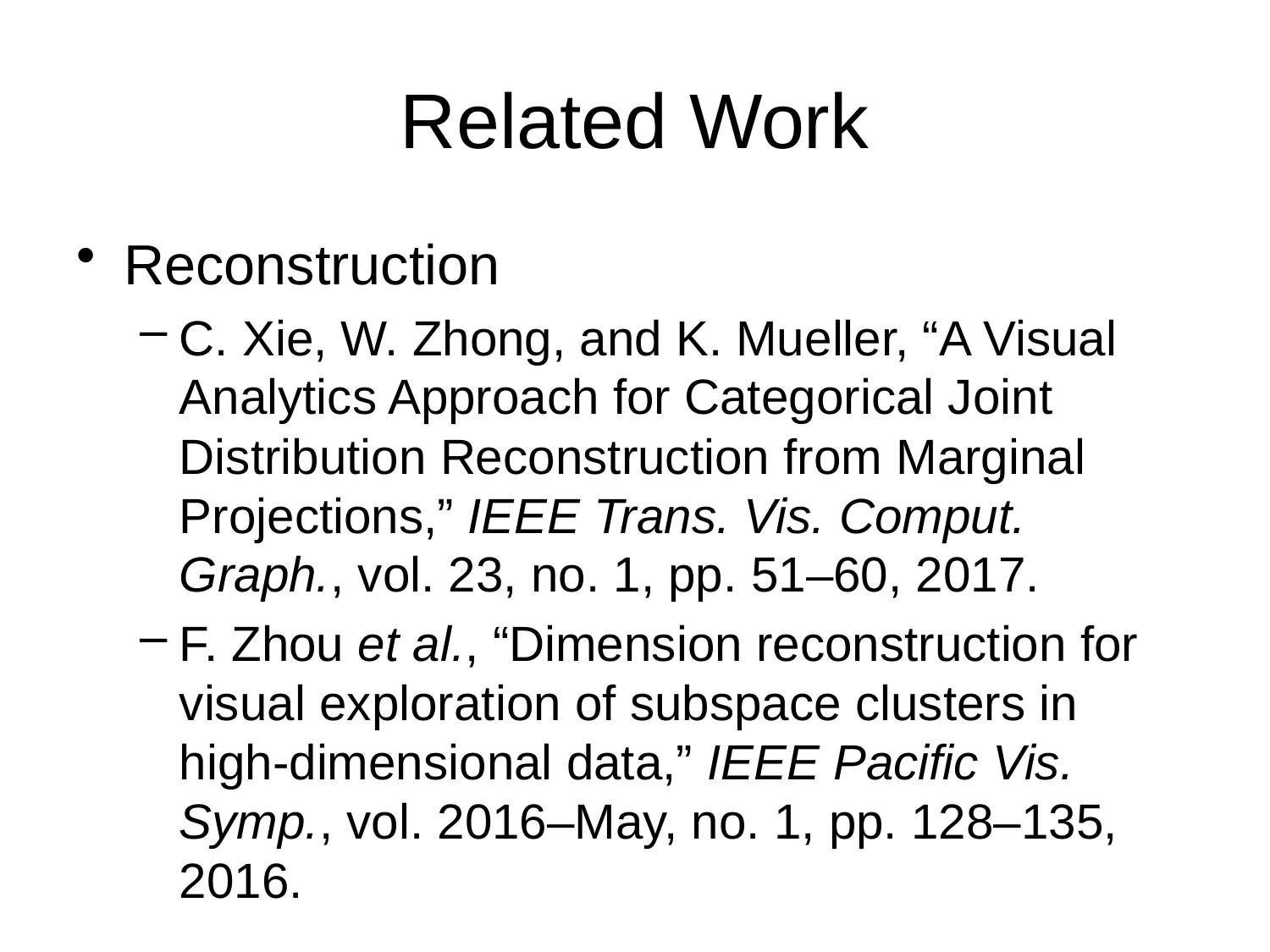

# Related Work
Reconstruction
C. Xie, W. Zhong, and K. Mueller, “A Visual Analytics Approach for Categorical Joint Distribution Reconstruction from Marginal Projections,” IEEE Trans. Vis. Comput. Graph., vol. 23, no. 1, pp. 51–60, 2017.
F. Zhou et al., “Dimension reconstruction for visual exploration of subspace clusters in high-dimensional data,” IEEE Pacific Vis. Symp., vol. 2016–May, no. 1, pp. 128–135, 2016.